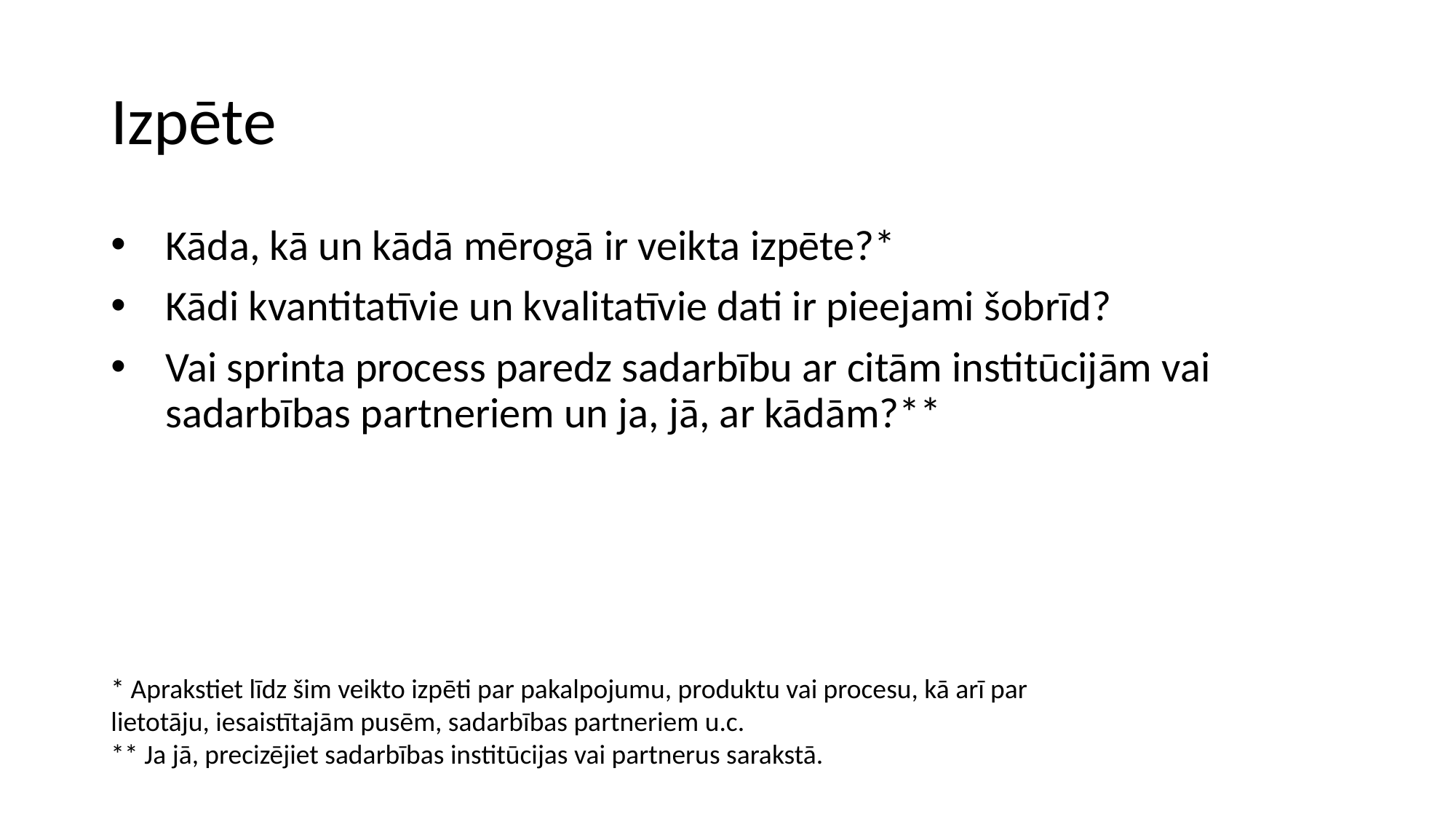

# Izpēte
Kāda, kā un kādā mērogā ir veikta izpēte?*
Kādi kvantitatīvie un kvalitatīvie dati ir pieejami šobrīd?
Vai sprinta process paredz sadarbību ar citām institūcijām vai sadarbības partneriem un ja, jā, ar kādām?**

* Aprakstiet līdz šim veikto izpēti par pakalpojumu, produktu vai procesu, kā arī par lietotāju, iesaistītajām pusēm, sadarbības partneriem u.c.
** Ja jā, precizējiet sadarbības institūcijas vai partnerus sarakstā.